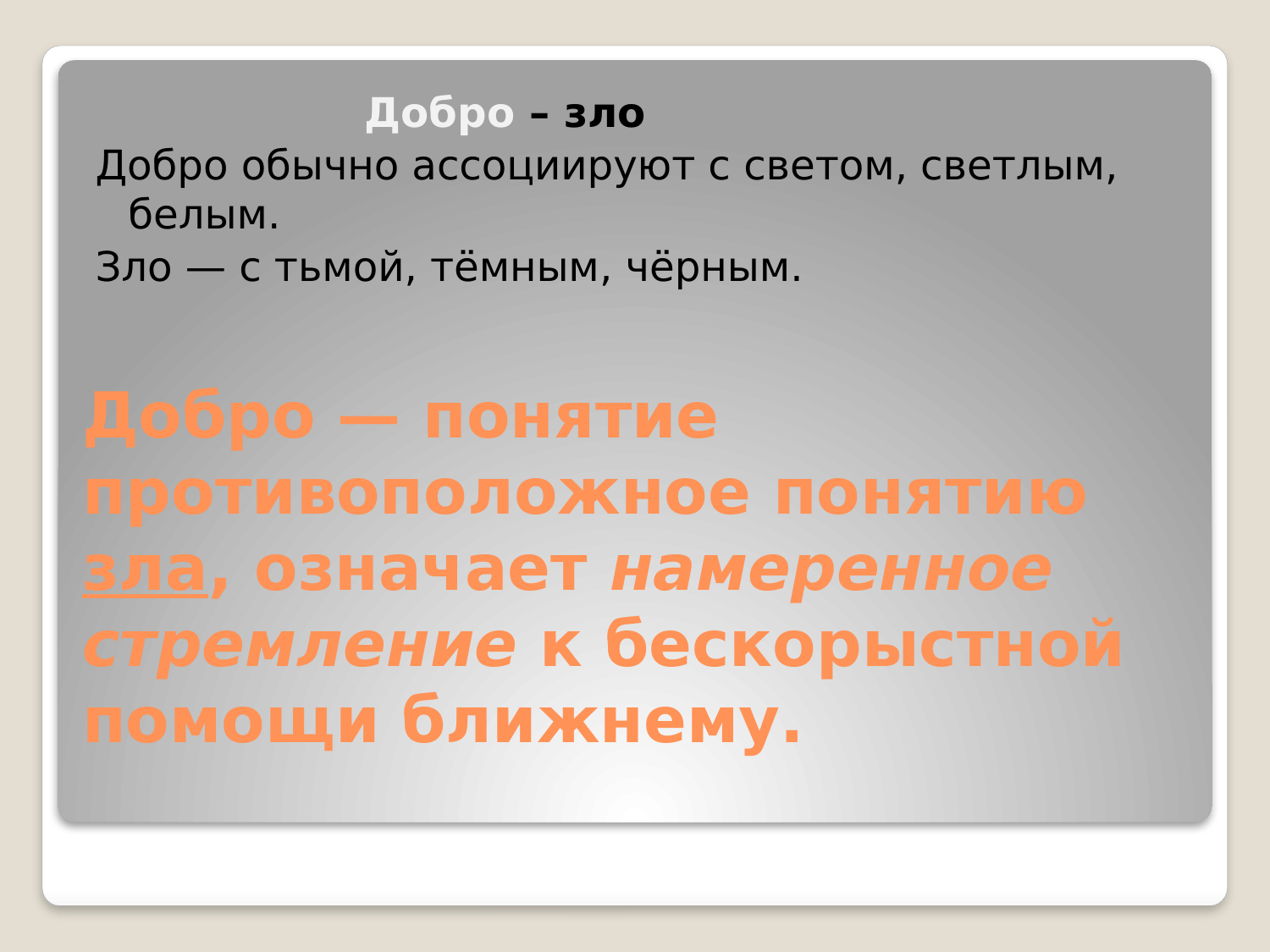

Добро – зло
Добро обычно ассоциируют с светом, светлым, белым.
Зло — с тьмой, тёмным, чёрным.
# Добро — понятие противоположное понятию зла, означает намеренное стремление к бескорыстной помощи ближнему.